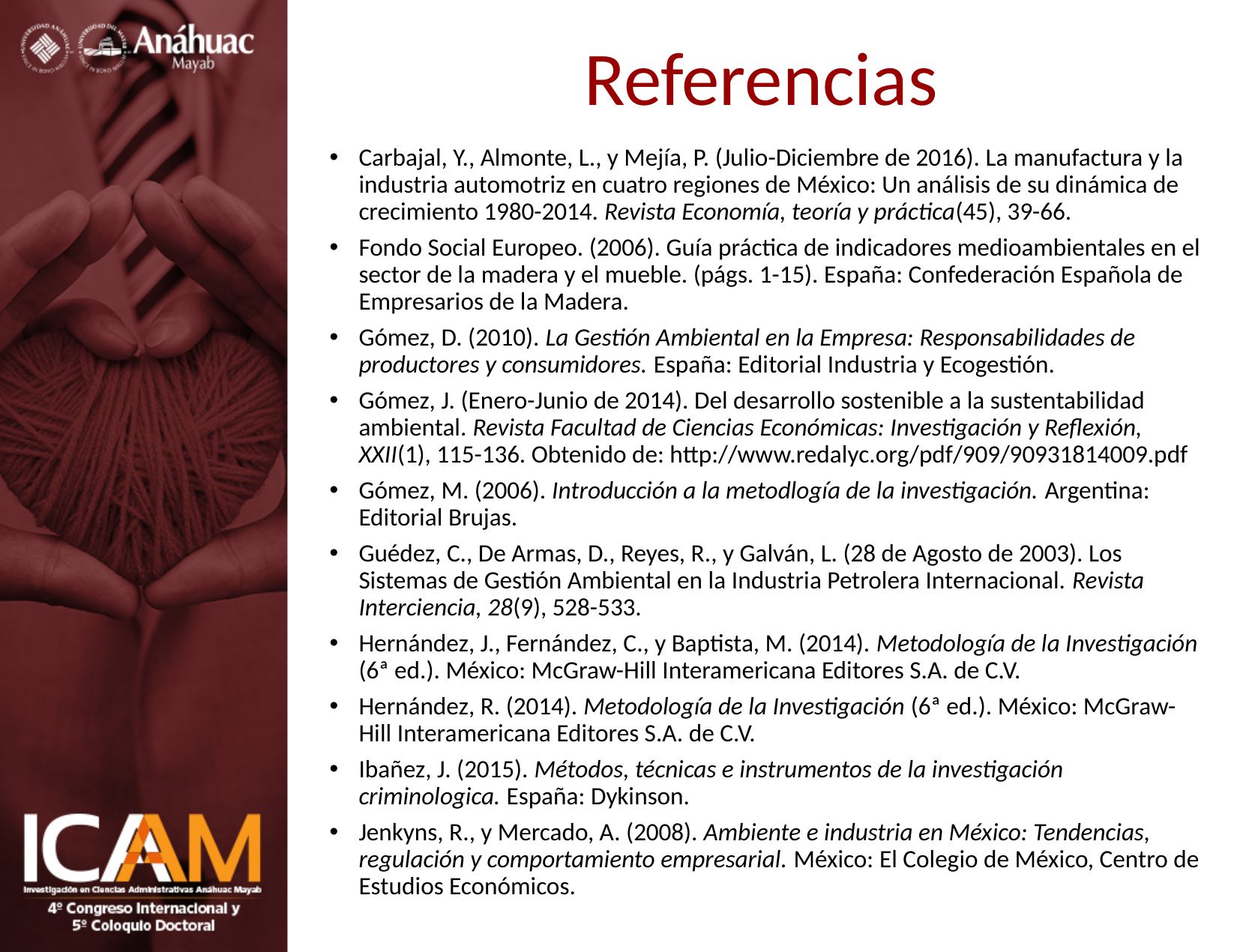

# Referencias
Carbajal, Y., Almonte, L., y Mejía, P. (Julio-Diciembre de 2016). La manufactura y la industria automotriz en cuatro regiones de México: Un análisis de su dinámica de crecimiento 1980-2014. Revista Economía, teoría y práctica(45), 39-66.
Fondo Social Europeo. (2006). Guía práctica de indicadores medioambientales en el sector de la madera y el mueble. (págs. 1-15). España: Confederación Española de Empresarios de la Madera.
Gómez, D. (2010). La Gestión Ambiental en la Empresa: Responsabilidades de productores y consumidores. España: Editorial Industria y Ecogestión.
Gómez, J. (Enero-Junio de 2014). Del desarrollo sostenible a la sustentabilidad ambiental. Revista Facultad de Ciencias Económicas: Investigación y Reflexión, XXII(1), 115-136. Obtenido de: http://www.redalyc.org/pdf/909/90931814009.pdf
Gómez, M. (2006). Introducción a la metodlogía de la investigación. Argentina: Editorial Brujas.
Guédez, C., De Armas, D., Reyes, R., y Galván, L. (28 de Agosto de 2003). Los Sistemas de Gestión Ambiental en la Industria Petrolera Internacional. Revista Interciencia, 28(9), 528-533.
Hernández, J., Fernández, C., y Baptista, M. (2014). Metodología de la Investigación (6ª ed.). México: McGraw-Hill Interamericana Editores S.A. de C.V.
Hernández, R. (2014). Metodología de la Investigación (6ª ed.). México: McGraw-Hill Interamericana Editores S.A. de C.V.
Ibañez, J. (2015). Métodos, técnicas e instrumentos de la investigación criminologica. España: Dykinson.
Jenkyns, R., y Mercado, A. (2008). Ambiente e industria en México: Tendencias, regulación y comportamiento empresarial. México: El Colegio de México, Centro de Estudios Económicos.